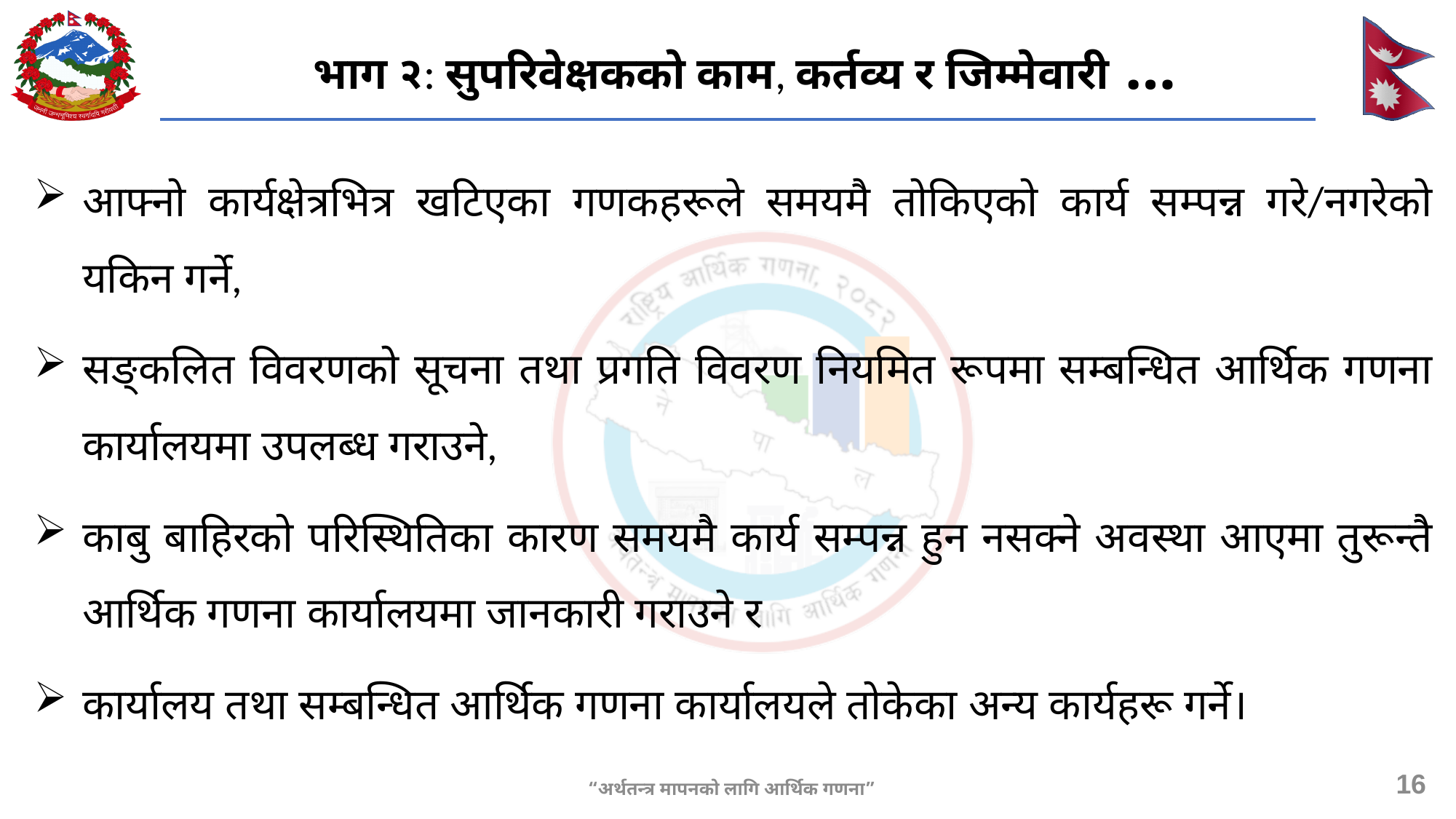

# भाग २: सुपरिवेक्षकको काम, कर्तव्य र जिम्मेवारी …
आफ्नो कार्यक्षेत्रभित्र खटिएका गणकहरूले समयमै तोकिएको कार्य सम्पन्न गरे/नगरेको यकिन गर्ने,
सङ्कलित विवरणको सूचना तथा प्रगति विवरण नियमित रूपमा सम्बन्धित आर्थिक गणना कार्यालयमा उपलब्ध गराउने,
काबु बाहिरको परिस्थितिका कारण समयमै कार्य सम्पन्न हुन नसक्ने अवस्था आएमा तुरून्तै आर्थिक गणना कार्यालयमा जानकारी गराउने र
कार्यालय तथा सम्बन्धित आर्थिक गणना कार्यालयले तोकेका अन्य कार्यहरू गर्ने।

16
“अर्थतन्त्र मापनको लागि आर्थिक गणना”